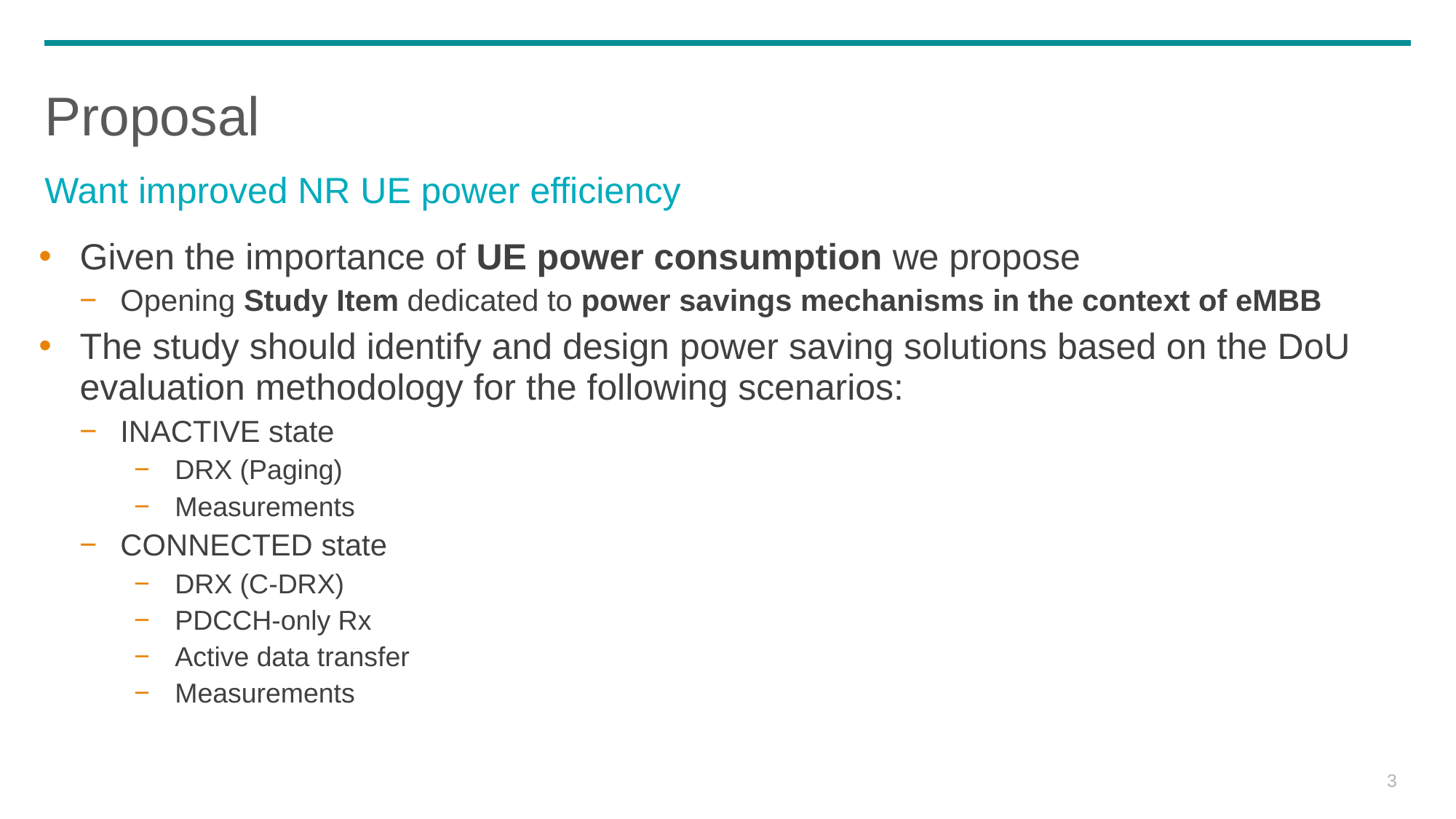

# Proposal
Want improved NR UE power efficiency
Given the importance of UE power consumption we propose
Opening Study Item dedicated to power savings mechanisms in the context of eMBB
The study should identify and design power saving solutions based on the DoU evaluation methodology for the following scenarios:
INACTIVE state
DRX (Paging)
Measurements
CONNECTED state
DRX (C-DRX)
PDCCH-only Rx
Active data transfer
Measurements
3